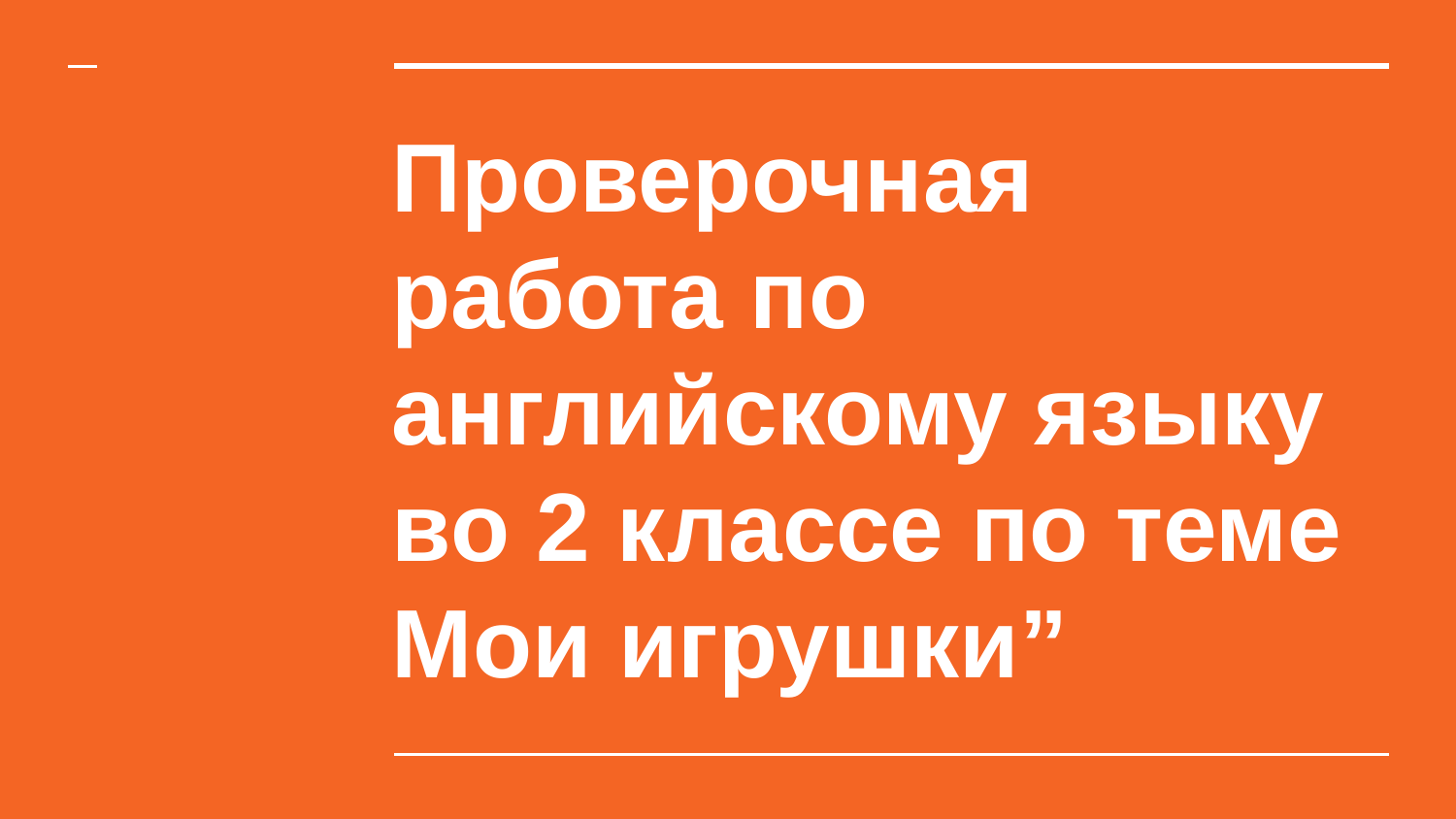

# Проверочная работа по английскому языку во 2 классе по теме
Мои игрушки”